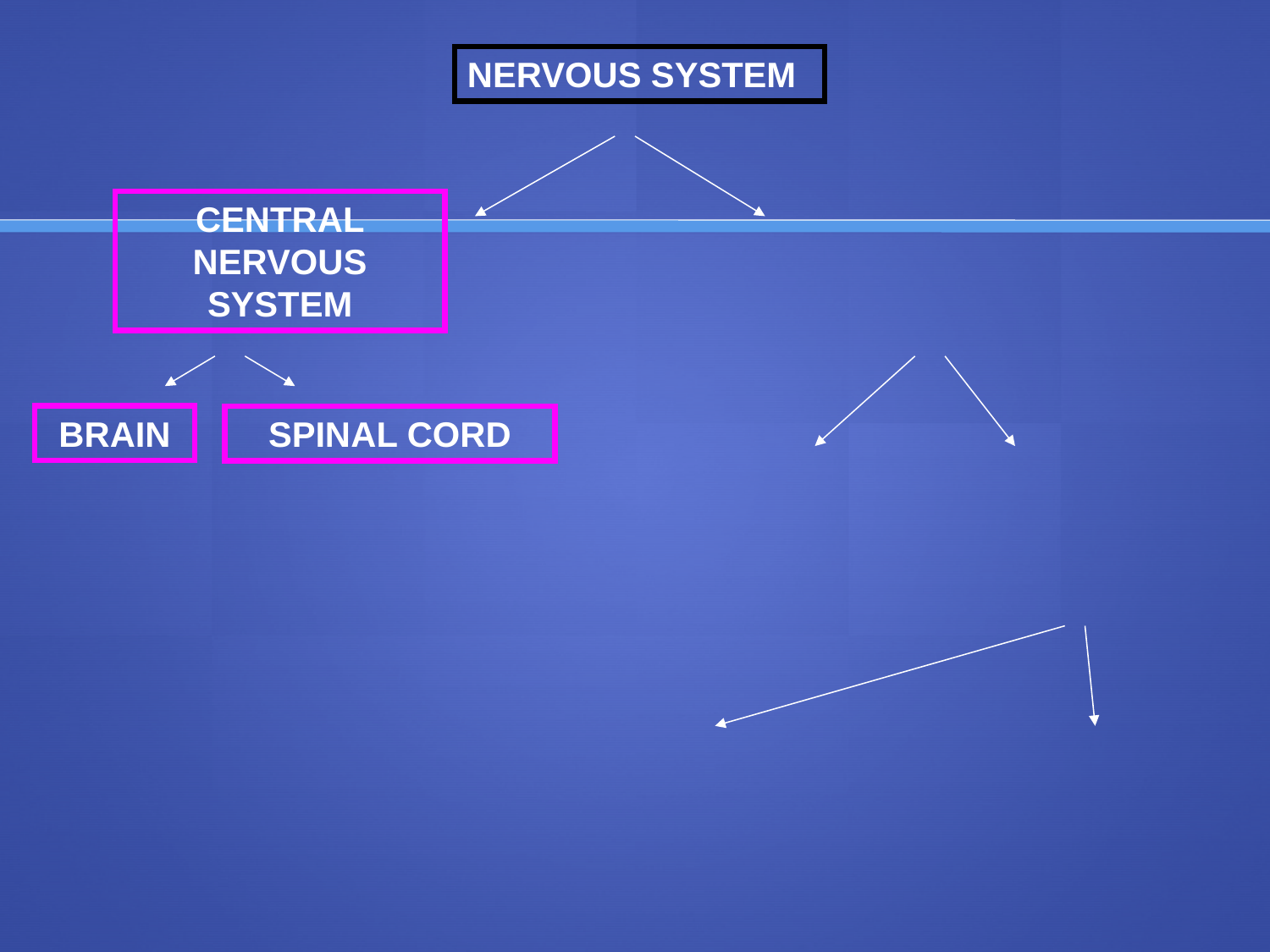

NERVOUS SYSTEM

CENTRAL NERVOUS SYSTEM
BRAIN
SPINAL CORD